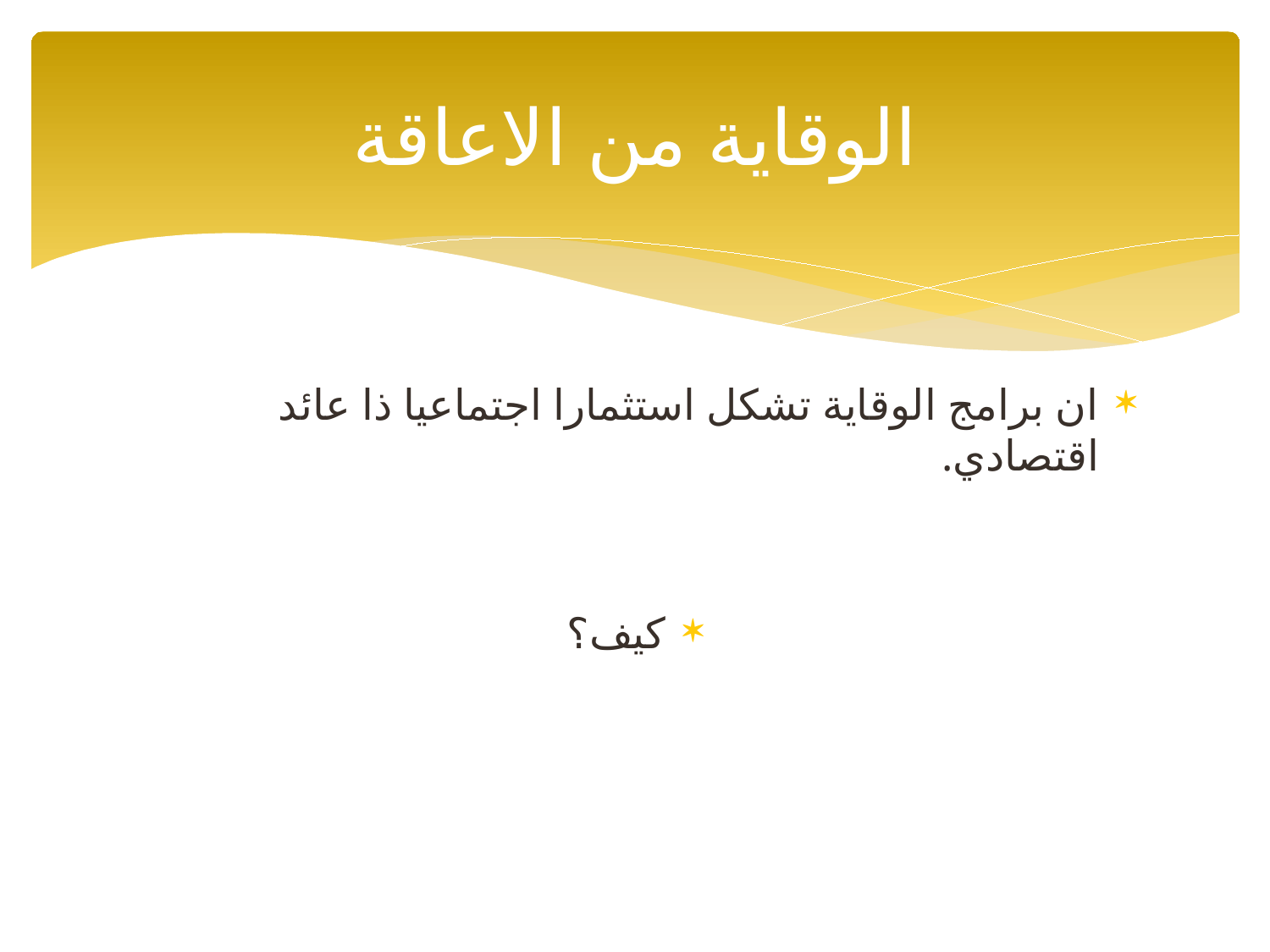

# الوقاية من الاعاقة
ان برامج الوقاية تشكل استثمارا اجتماعيا ذا عائد اقتصادي.

كيف؟